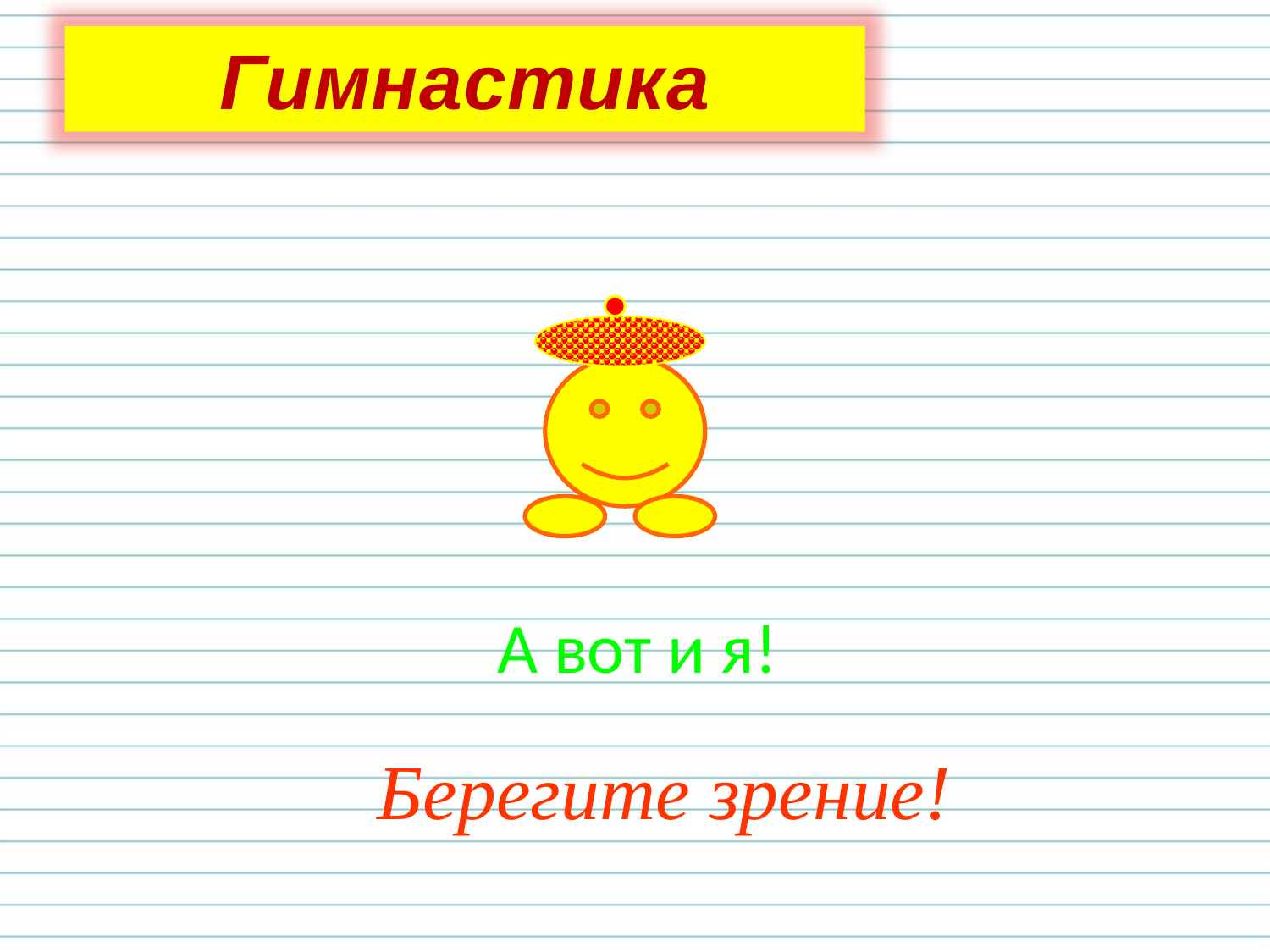

Гимнастика

А вот и я!
Берегите зрение!